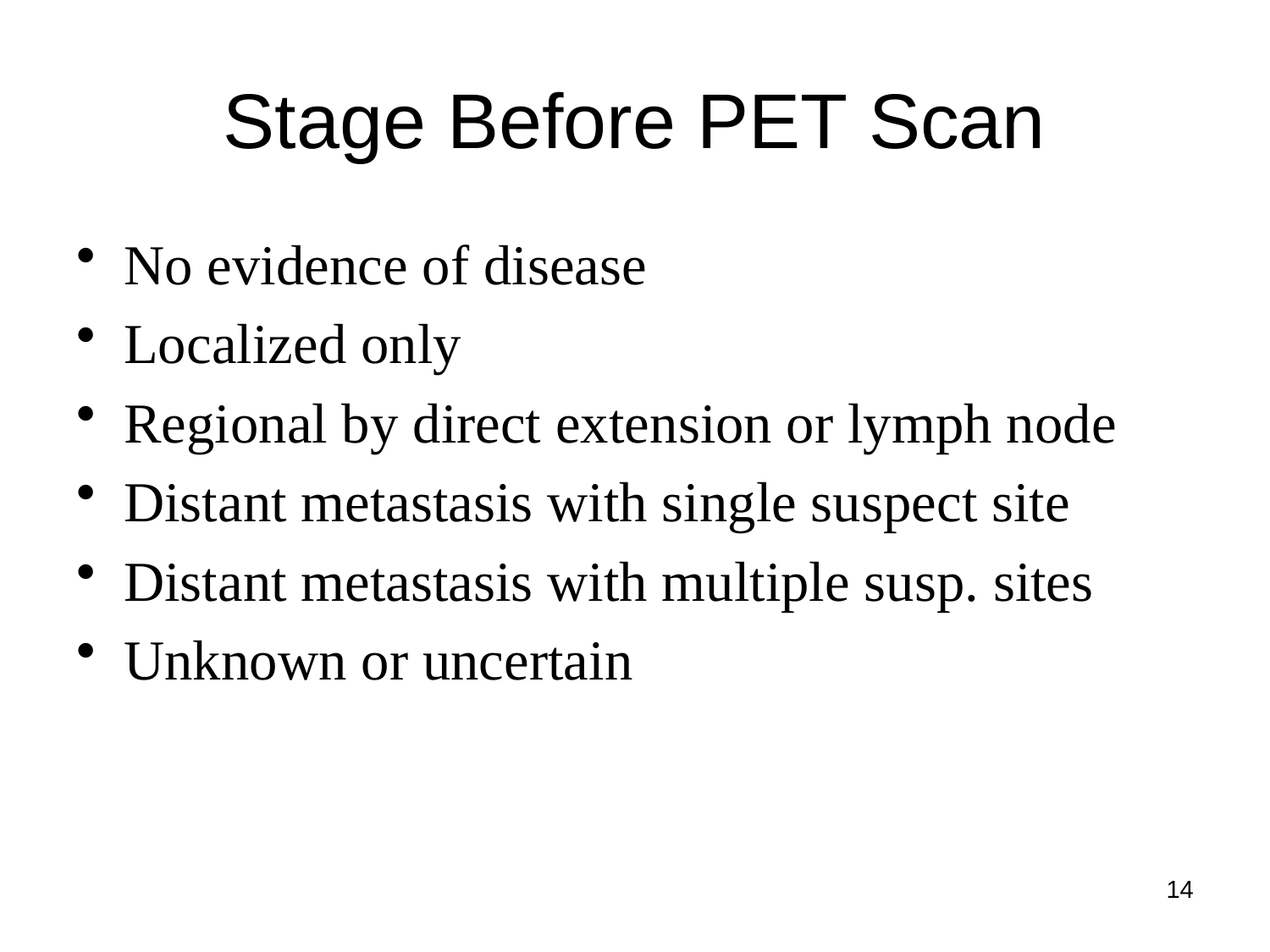

# Stage Before PET Scan
No evidence of disease
Localized only
Regional by direct extension or lymph node
Distant metastasis with single suspect site
Distant metastasis with multiple susp. sites
Unknown or uncertain
14